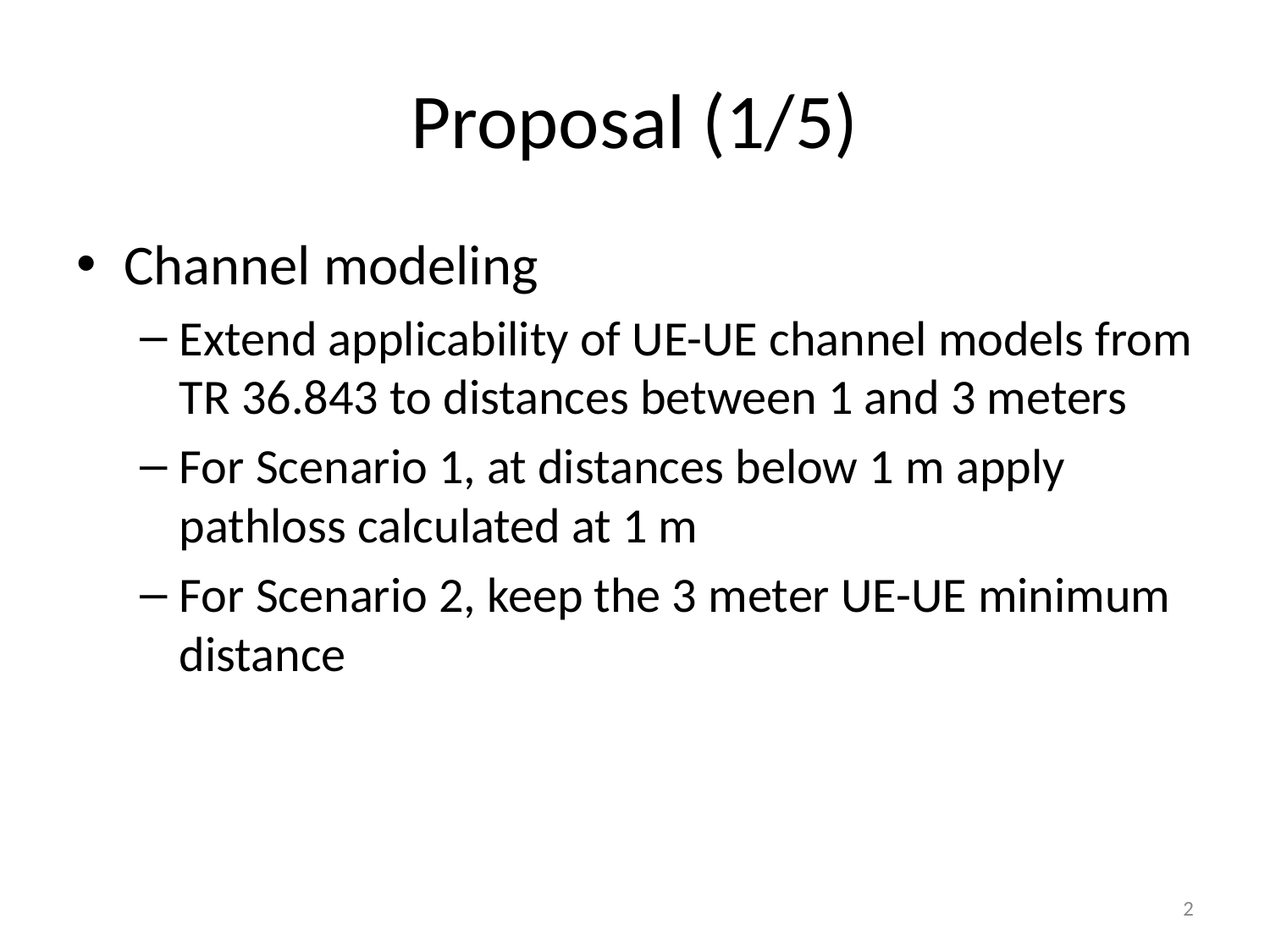

# Proposal (1/5)
Channel modeling
Extend applicability of UE-UE channel models from TR 36.843 to distances between 1 and 3 meters
For Scenario 1, at distances below 1 m apply pathloss calculated at 1 m
For Scenario 2, keep the 3 meter UE-UE minimum distance

2